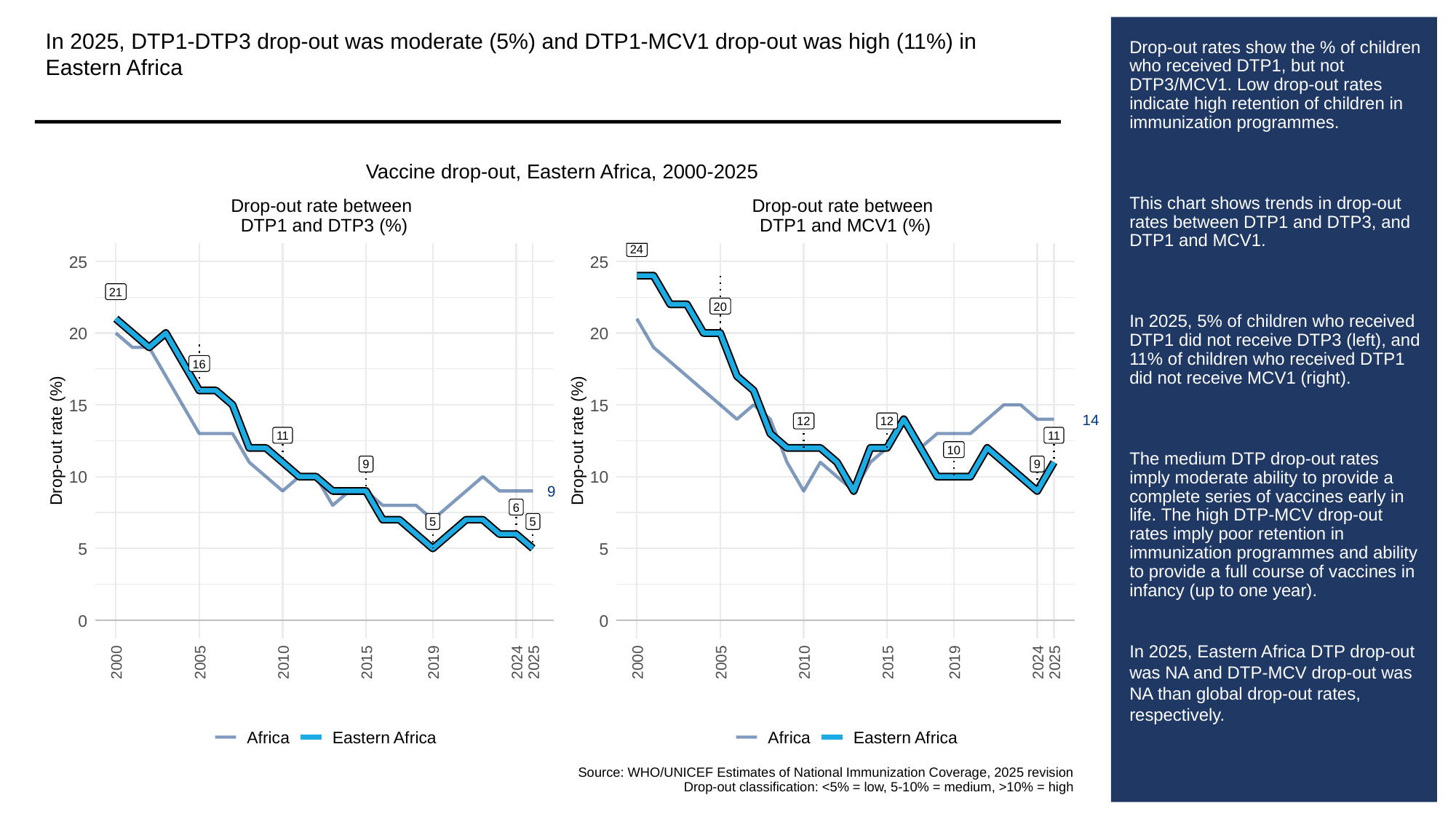

In 2025, DTP1-DTP3 drop-out was moderate (5%) and DTP1-MCV1 drop-out was high (11%) in Eastern Africa
# Drop-out rates show the % of children who received DTP1, but not DTP3/MCV1. Low drop-out rates indicate high retention of children in immunization programmes.

This chart shows trends in drop-out rates between DTP1 and DTP3, and DTP1 and MCV1.

In 2025, 5% of children who received DTP1 did not receive DTP3 (left), and 11% of children who received DTP1 did not receive MCV1 (right).

The medium DTP drop-out rates imply moderate ability to provide a complete series of vaccines early in life. The high DTP-MCV drop-out rates imply poor retention in immunization programmes and ability to provide a full course of vaccines in infancy (up to one year).

In 2025, Eastern Africa DTP drop-out was NA and DTP-MCV drop-out was NA than global drop-out rates, respectively.

Vaccine drop-out, Eastern Africa, 2000-2025
Drop-out rate between
Drop-out rate between
DTP1 and DTP3 (%)
DTP1 and MCV1 (%)

24
25
25

21

20

20
20

16

15
15

14
12
12

11
11
Drop-out rate (%)
Drop-out rate (%)

10

9
9

10
10

9

6

5
5

5
5

0
0

2000
2005
2010
2015
2019
2024
2025
2000
2005
2010
2015
2019
2024
2025
Africa
Eastern Africa
Africa
Eastern Africa

Source: WHO/UNICEF Estimates of National Immunization Coverage, 2025 revision
Drop-out classification: <5% = low, 5-10% = medium, >10% = high